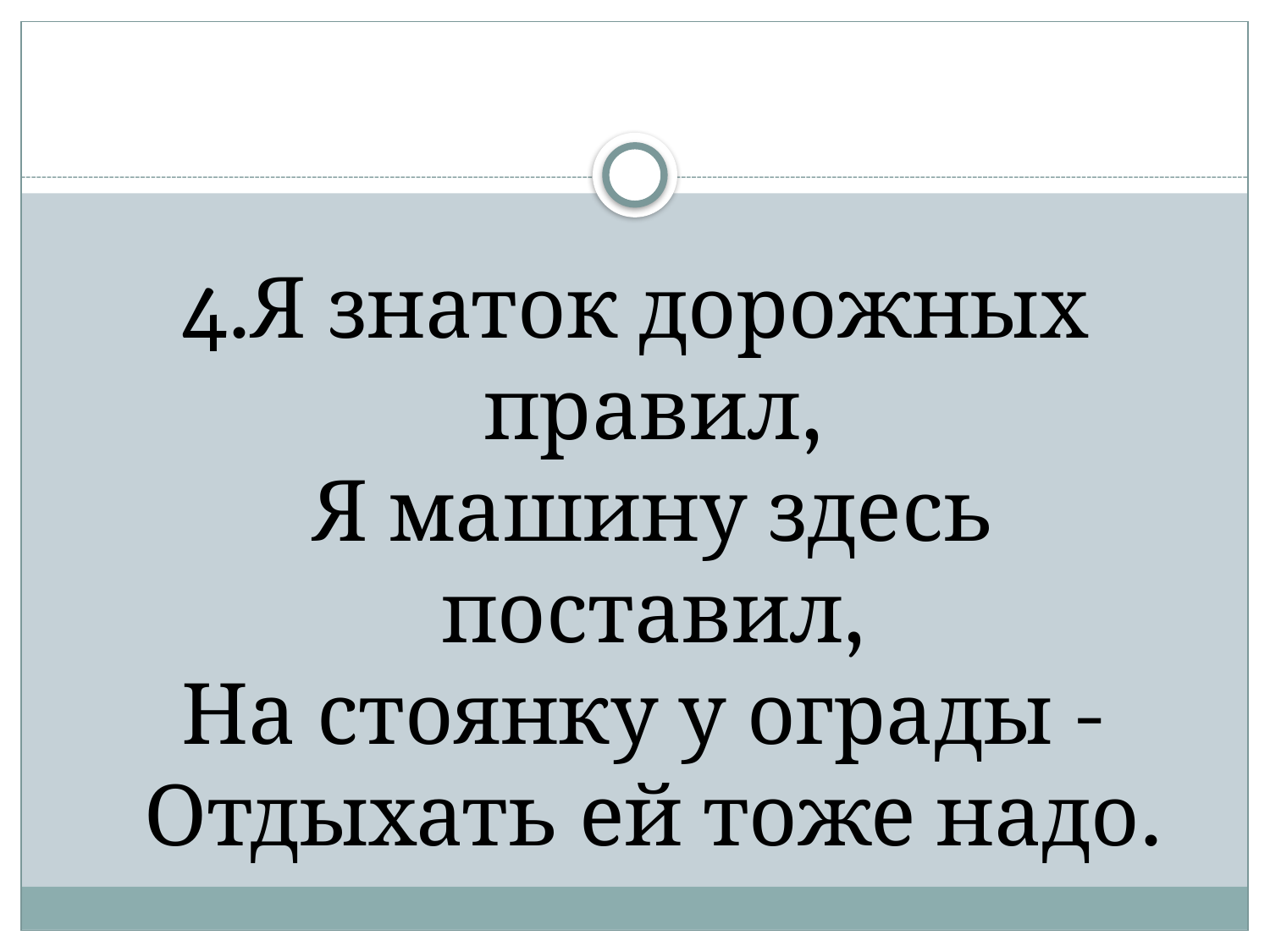

#

4.Я знаток дорожных правил,
Я машину здесь поставил,
На стоянку у ограды -
Отдыхать ей тоже надо.